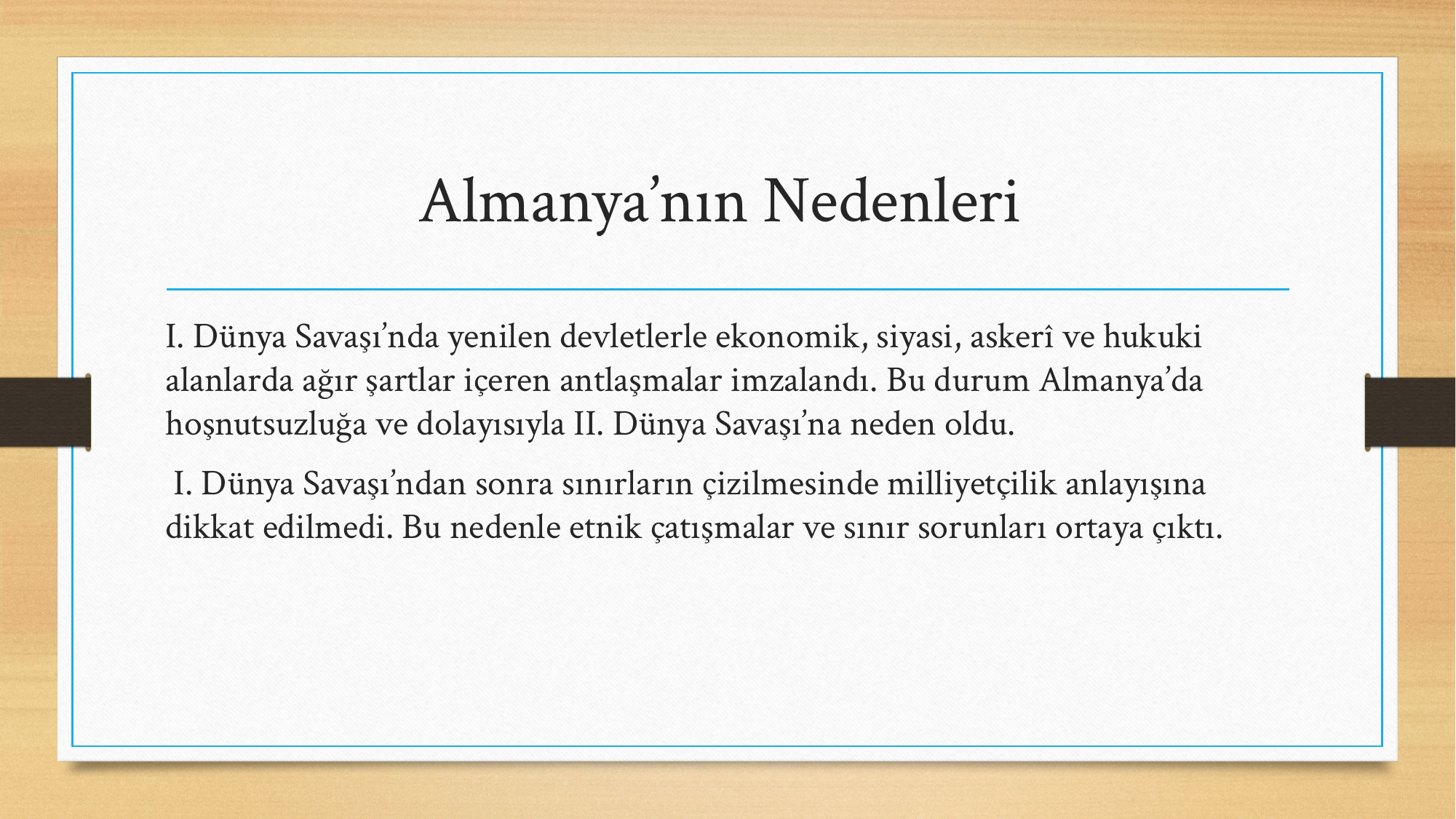

# Almanya’nın Nedenleri
I. Dünya Savaşı’nda yenilen devletlerle ekonomik, siyasi, askerî ve hukuki alanlarda ağır şartlar içeren antlaşmalar imzalandı. Bu durum Alman­ya’da hoşnutsuzluğa ve dolayısıyla II. Dünya Savaşı’na neden oldu.
 I. Dünya Savaşı’ndan sonra sınırların çizilme­sinde milliyetçilik anlayışına dikkat edilmedi. Bu ne­denle etnik çatışmalar ve sınır sorunları ortaya çıktı.